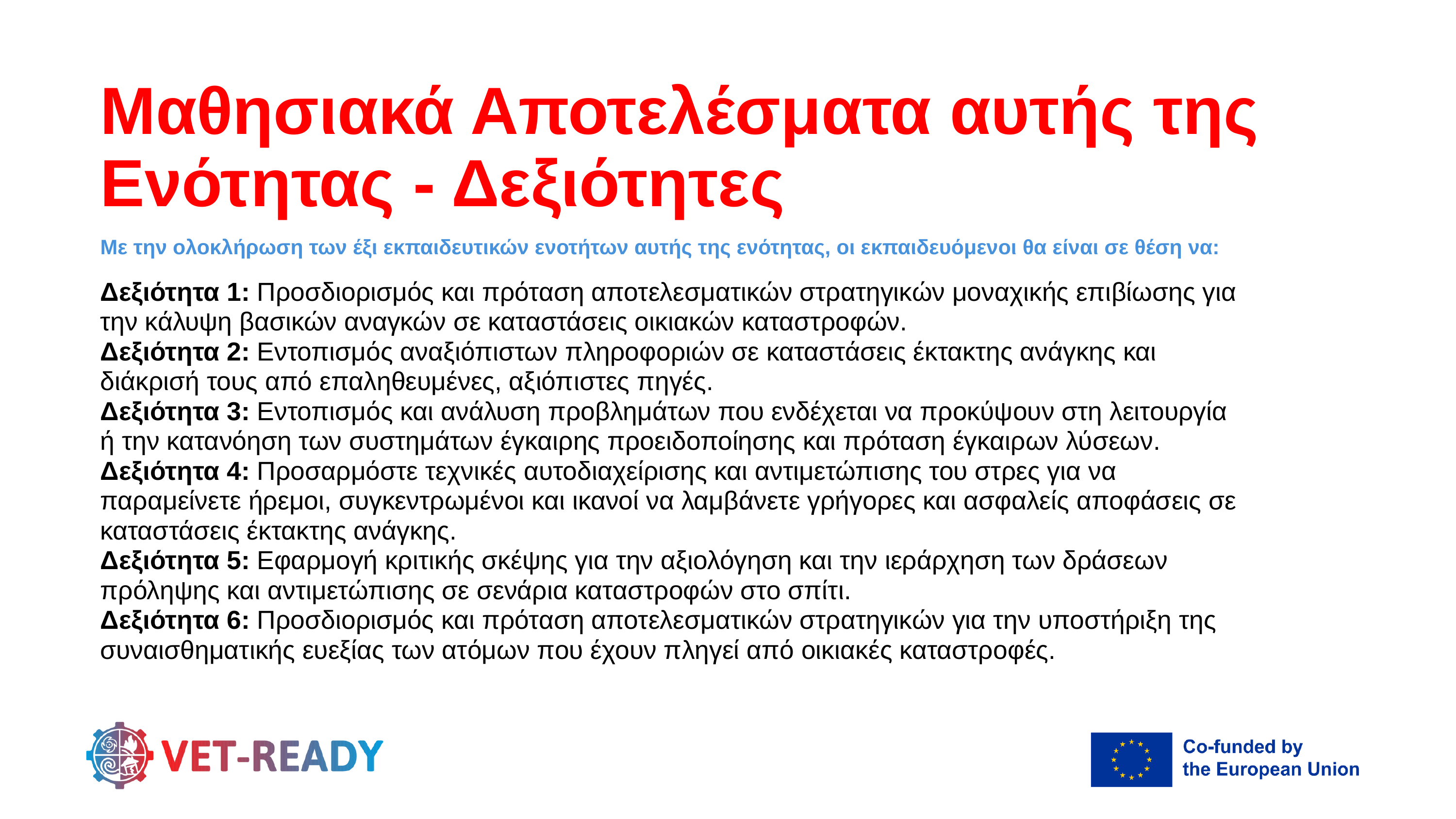

Μαθησιακά Αποτελέσματα αυτής της Ενότητας - Δεξιότητες
Με την ολοκλήρωση των έξι εκπαιδευτικών ενοτήτων αυτής της ενότητας, οι εκπαιδευόμενοι θα είναι σε θέση να:

Δεξιότητα 1: Προσδιορισμός και πρόταση αποτελεσματικών στρατηγικών μοναχικής επιβίωσης για την κάλυψη βασικών αναγκών σε καταστάσεις οικιακών καταστροφών.
Δεξιότητα 2: Εντοπισμός αναξιόπιστων πληροφοριών σε καταστάσεις έκτακτης ανάγκης και διάκρισή τους από επαληθευμένες, αξιόπιστες πηγές.
Δεξιότητα 3: Εντοπισμός και ανάλυση προβλημάτων που ενδέχεται να προκύψουν στη λειτουργία ή την κατανόηση των συστημάτων έγκαιρης προειδοποίησης και πρόταση έγκαιρων λύσεων.
Δεξιότητα 4: Προσαρμόστε τεχνικές αυτοδιαχείρισης και αντιμετώπισης του στρες για να παραμείνετε ήρεμοι, συγκεντρωμένοι και ικανοί να λαμβάνετε γρήγορες και ασφαλείς αποφάσεις σε καταστάσεις έκτακτης ανάγκης.
Δεξιότητα 5: Εφαρμογή κριτικής σκέψης για την αξιολόγηση και την ιεράρχηση των δράσεων πρόληψης και αντιμετώπισης σε σενάρια καταστροφών στο σπίτι.
Δεξιότητα 6: Προσδιορισμός και πρόταση αποτελεσματικών στρατηγικών για την υποστήριξη της συναισθηματικής ευεξίας των ατόμων που έχουν πληγεί από οικιακές καταστροφές.